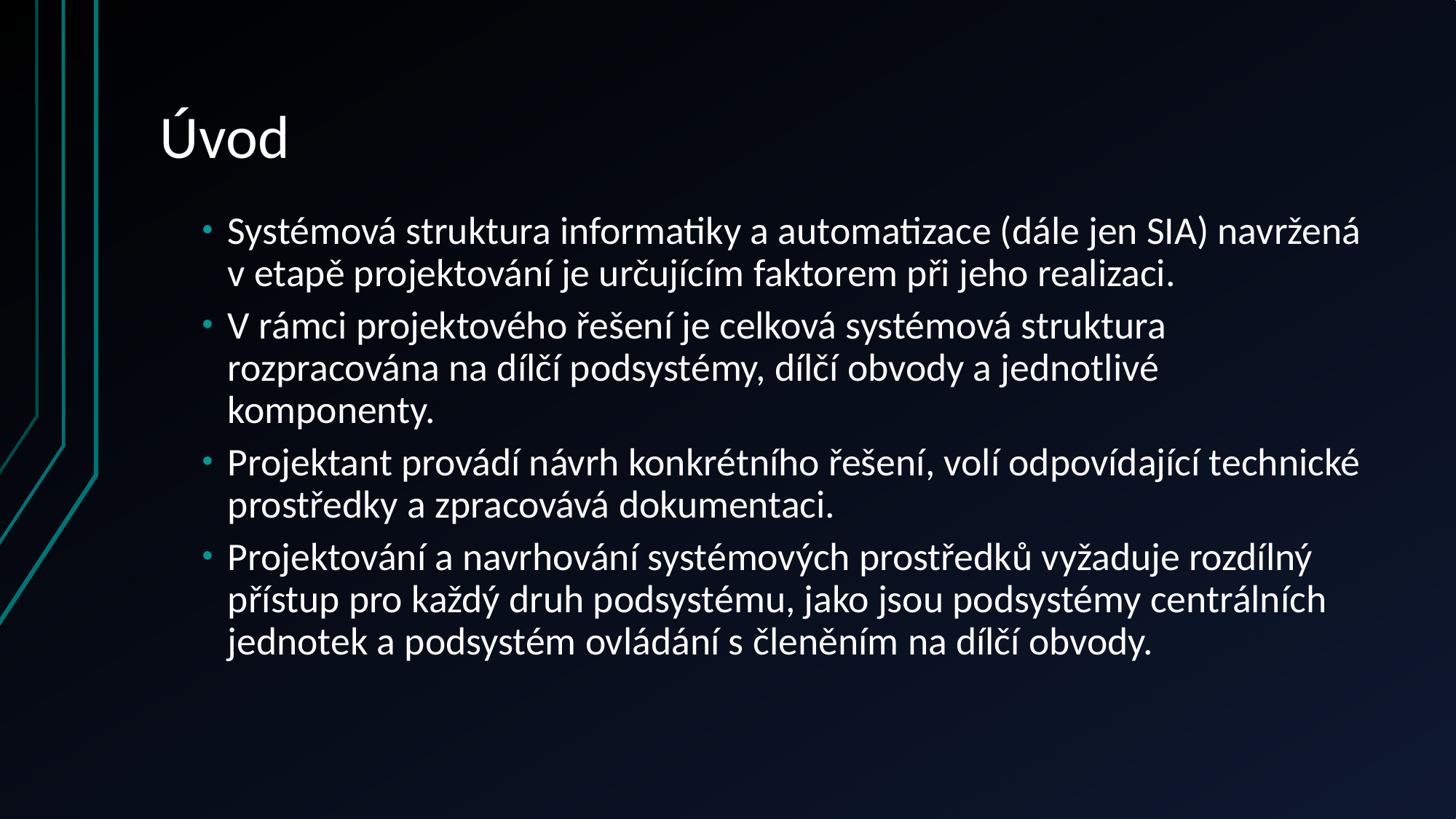

# Úvod
Systémová struktura informatiky a automatizace (dále jen SIA) navržená v etapě projektování je určujícím faktorem při jeho realizaci.
V rámci projektového řešení je celková systémová struktura rozpracována na dílčí podsystémy, dílčí obvody a jednotlivé komponenty.
Projektant provádí návrh konkrétního řešení, volí odpovídající technické prostředky a zpracovává dokumentaci.
Projektování a navrhování systémových prostředků vyžaduje rozdílný přístup pro každý druh podsystému, jako jsou podsystémy centrálních jednotek a podsystém ovládání s členěním na dílčí obvody.